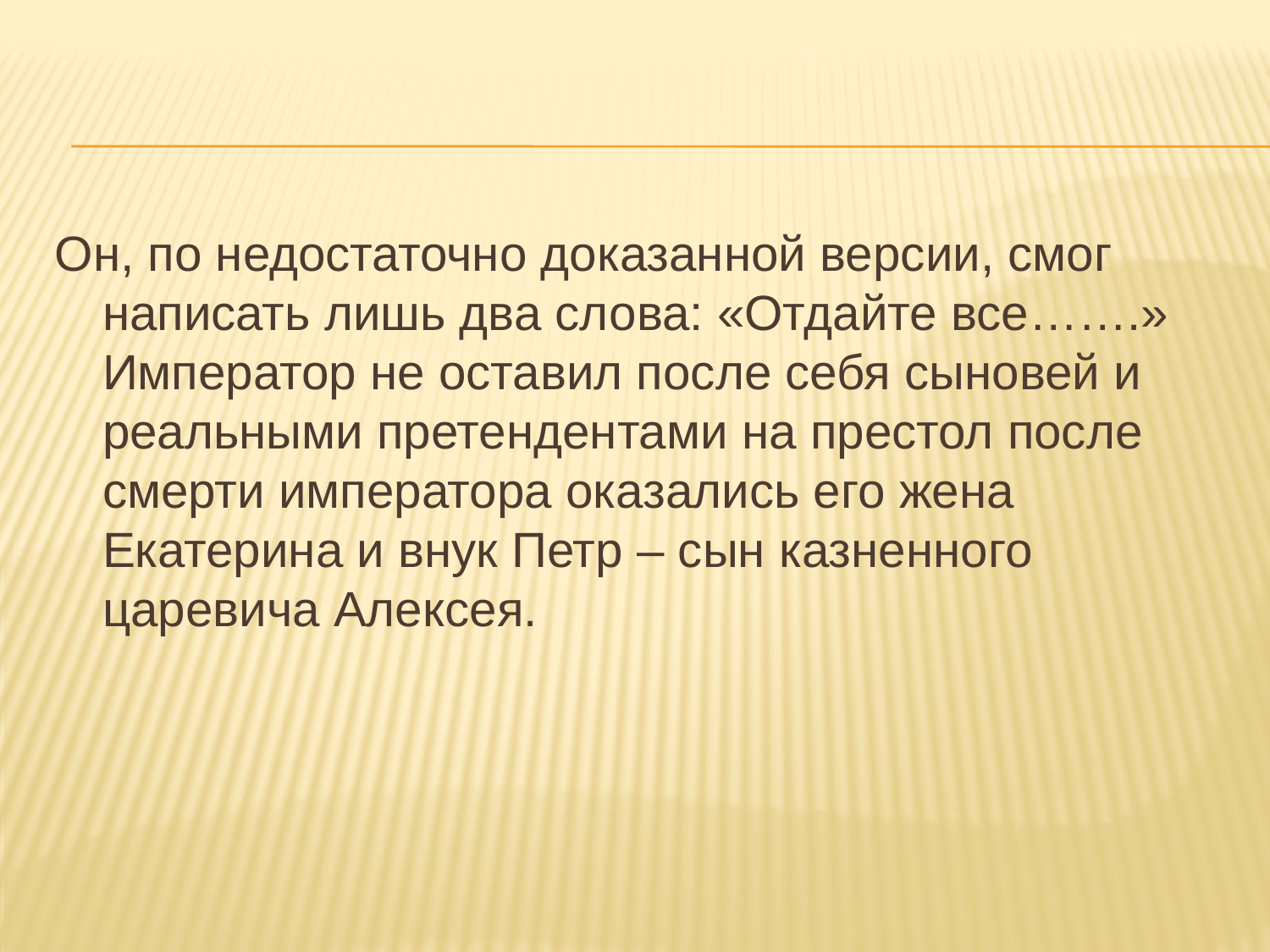

Он, по недостаточно доказанной версии, смог написать лишь два слова: «Отдайте все…….» Император не оставил после себя сыновей и реальными претендентами на престол после смерти императора оказались его жена Екатерина и внук Петр – сын казненного царевича Алексея.